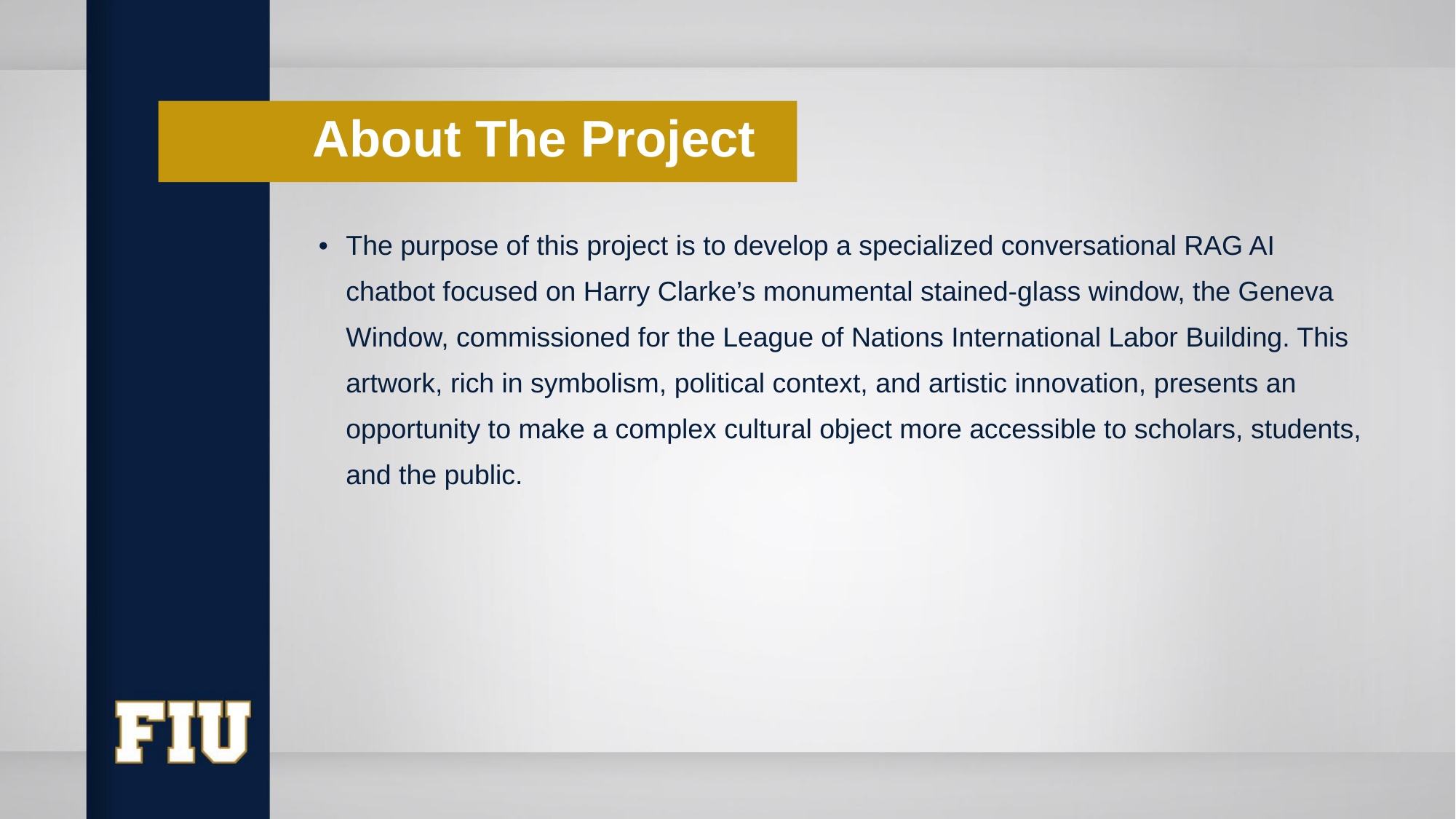

# About The Project

The purpose of this project is to develop a specialized conversational RAG AI chatbot focused on Harry Clarke’s monumental stained‑glass window, the Geneva Window, commissioned for the League of Nations International Labor Building. This artwork, rich in symbolism, political context, and artistic innovation, presents an opportunity to make a complex cultural object more accessible to scholars, students, and the public.